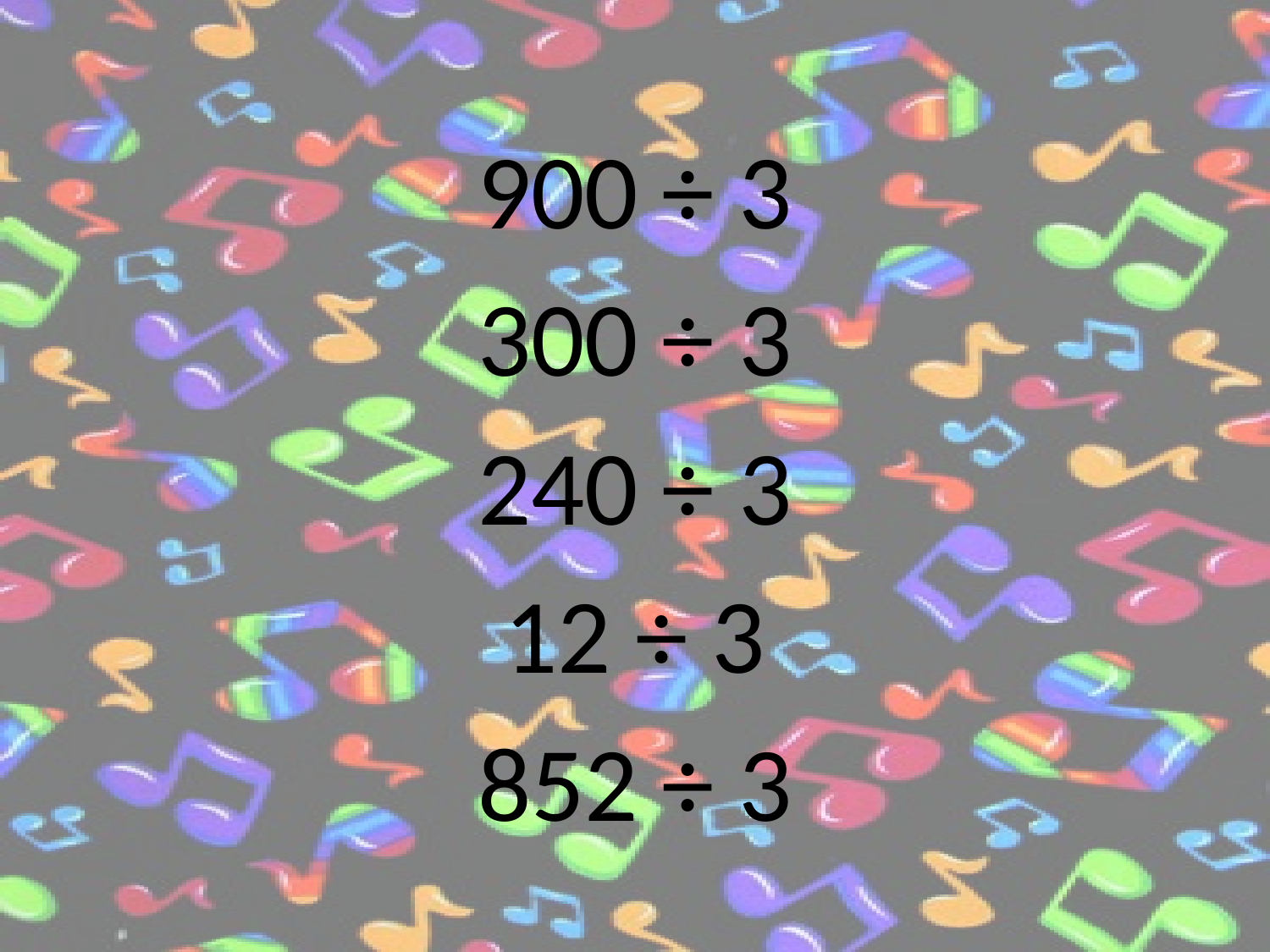

900 ÷ 3
300 ÷ 3
240 ÷ 3
12 ÷ 3
852 ÷ 3